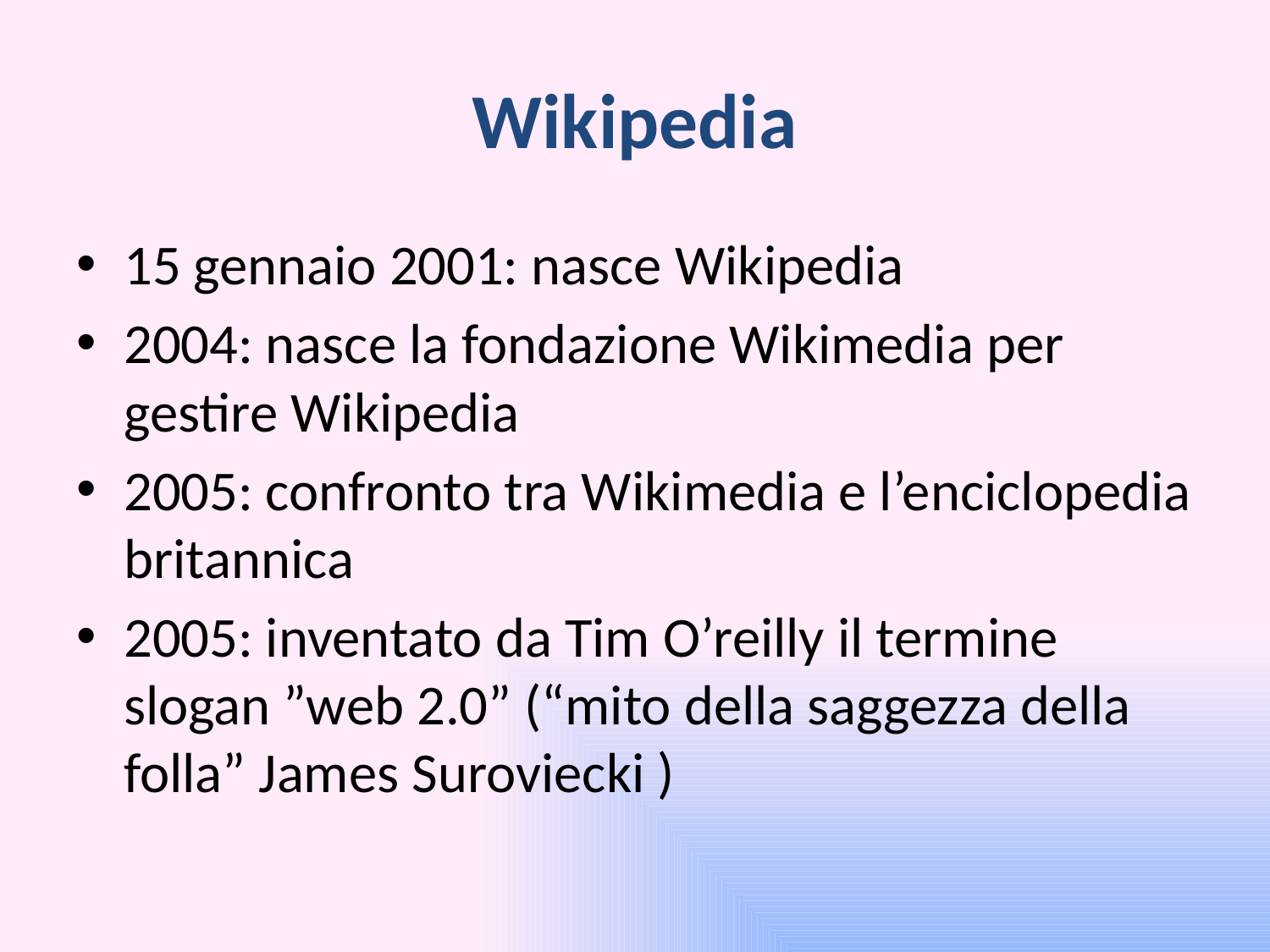

# Wikipedia
15 gennaio 2001: nasce Wikipedia
2004: nasce la fondazione Wikimedia per gestire Wikipedia
2005: confronto tra Wikimedia e l’enciclopedia britannica
2005: inventato da Tim O’reilly il termine slogan ”web 2.0” (“mito della saggezza della folla” James Suroviecki )